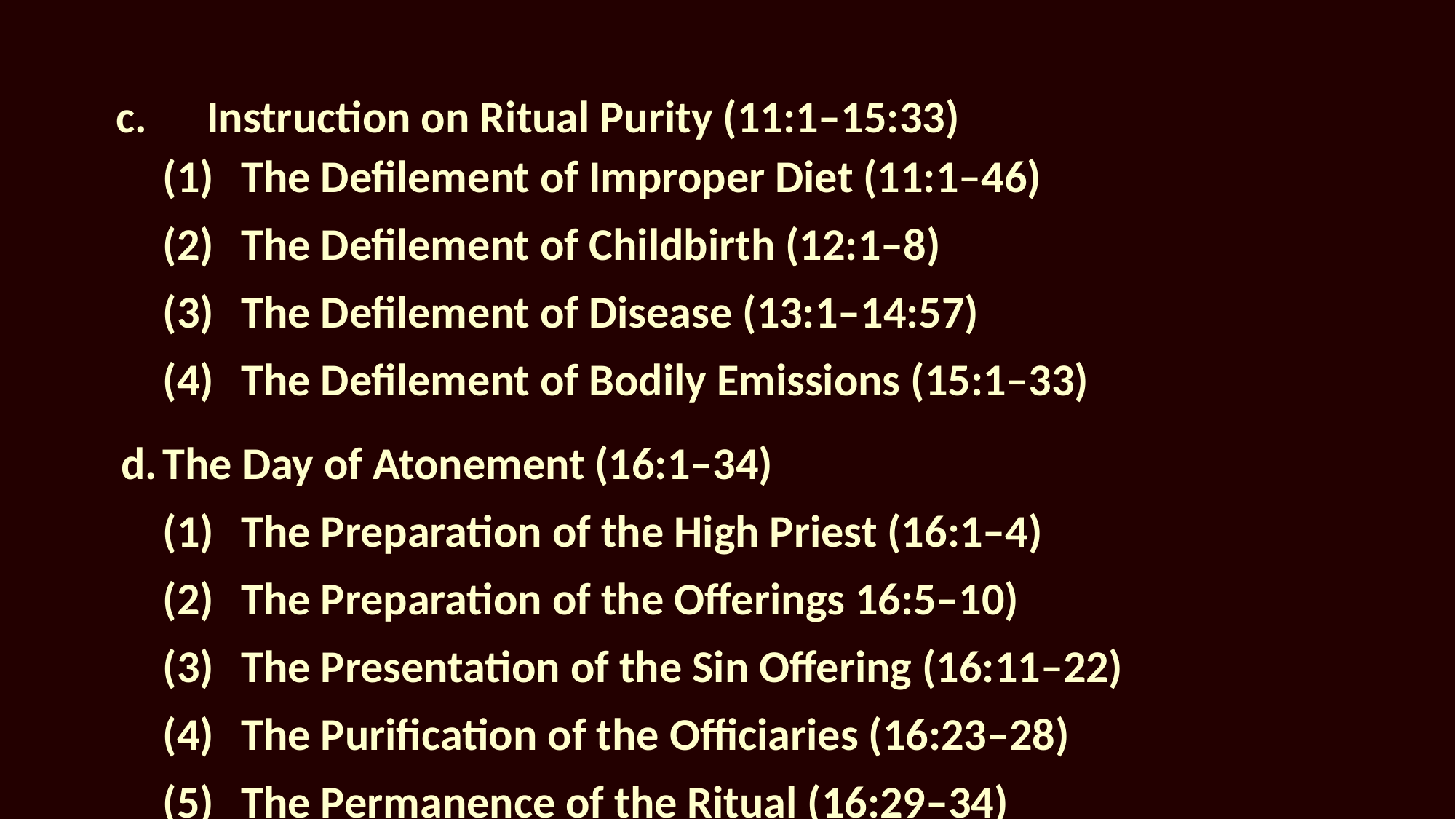

c.	Instruction on Ritual Purity (11:1–15:33)
(1)	The Defilement of Improper Diet (11:1–46)
(2)	The Defilement of Childbirth (12:1–8)
(3)	The Defilement of Disease (13:1–14:57)
(4)	The Defilement of Bodily Emissions (15:1–33)
 d.	The Day of Atonement (16:1–34)
(1)	The Preparation of the High Priest (16:1–4)
(2)	The Preparation of the Offerings 16:5–10)
(3)	The Presentation of the Sin Offering (16:11–22)
(4)	The Purification of the Officiaries (16:23–28)
(5)	The Permanence of the Ritual (16:29–34)